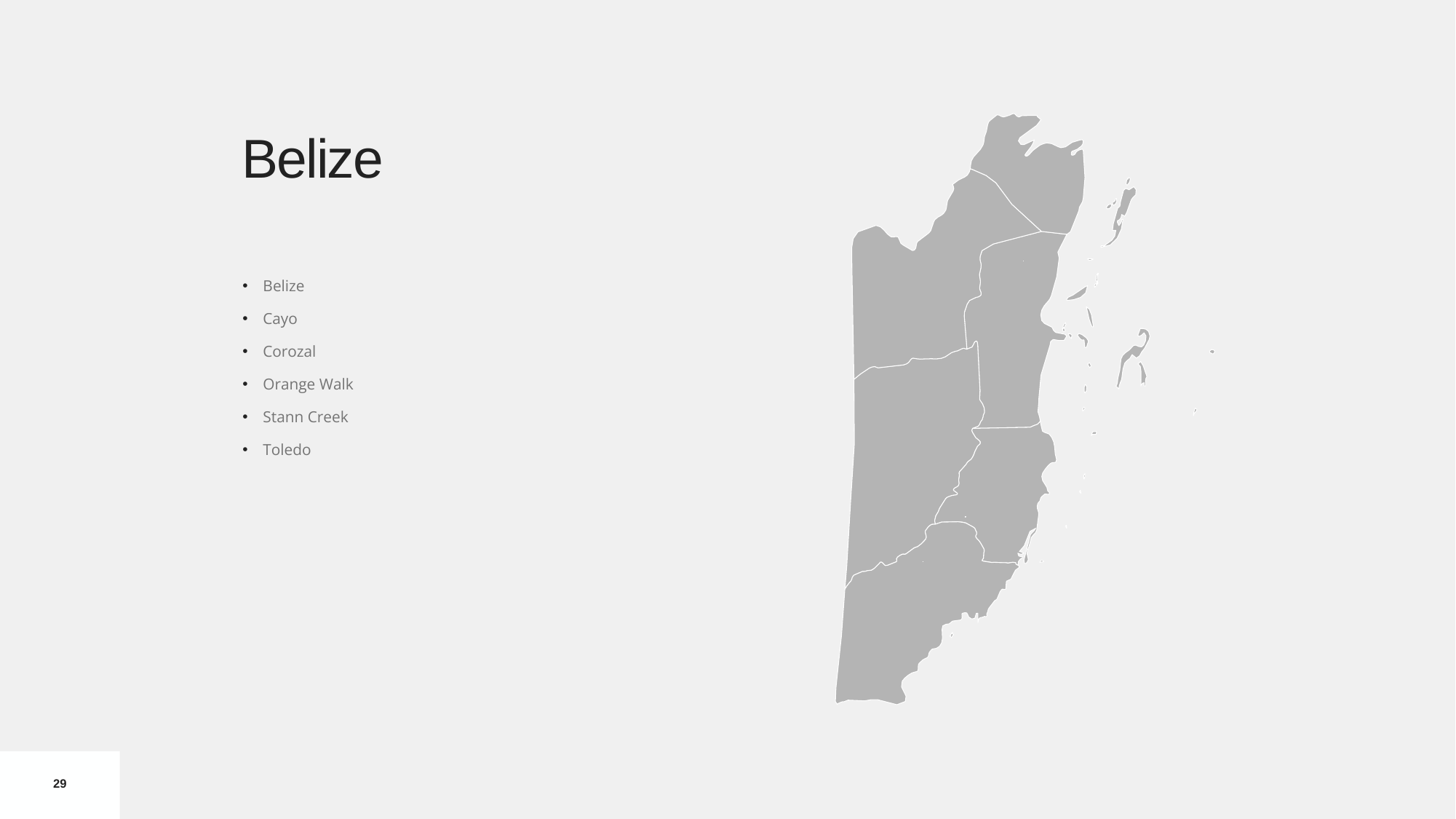

# Belize

Belize
Cayo
Corozal
Orange Walk
Stann Creek
Toledo